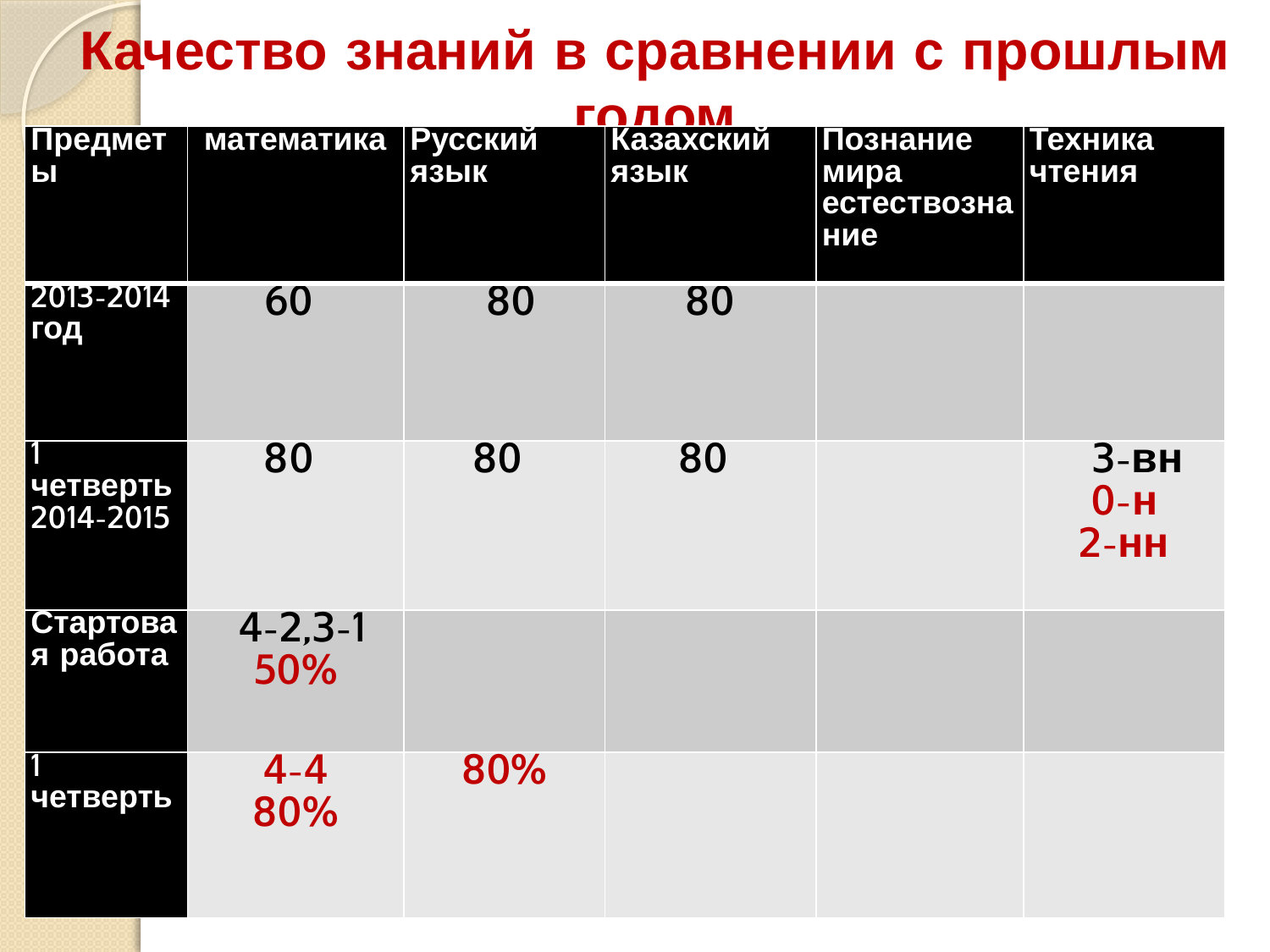

# Качество знаний в сравнении с прошлым годом
| Предметы | математика | Русский язык | Казахский язык | Познание мира естествознание | Техника чтения |
| --- | --- | --- | --- | --- | --- |
| 2013-2014 год | 60 | 80 | 80 |  |  |
| 1 четверть 2014-2015 | 80 | 80 | 80 |  | 3-вн 0-н 2-нн |
| Стартовая работа | 4-2,3-1 50% |  |  |  |  |
| 1 четверть | 4-4 80% | 80% |  |  |  |